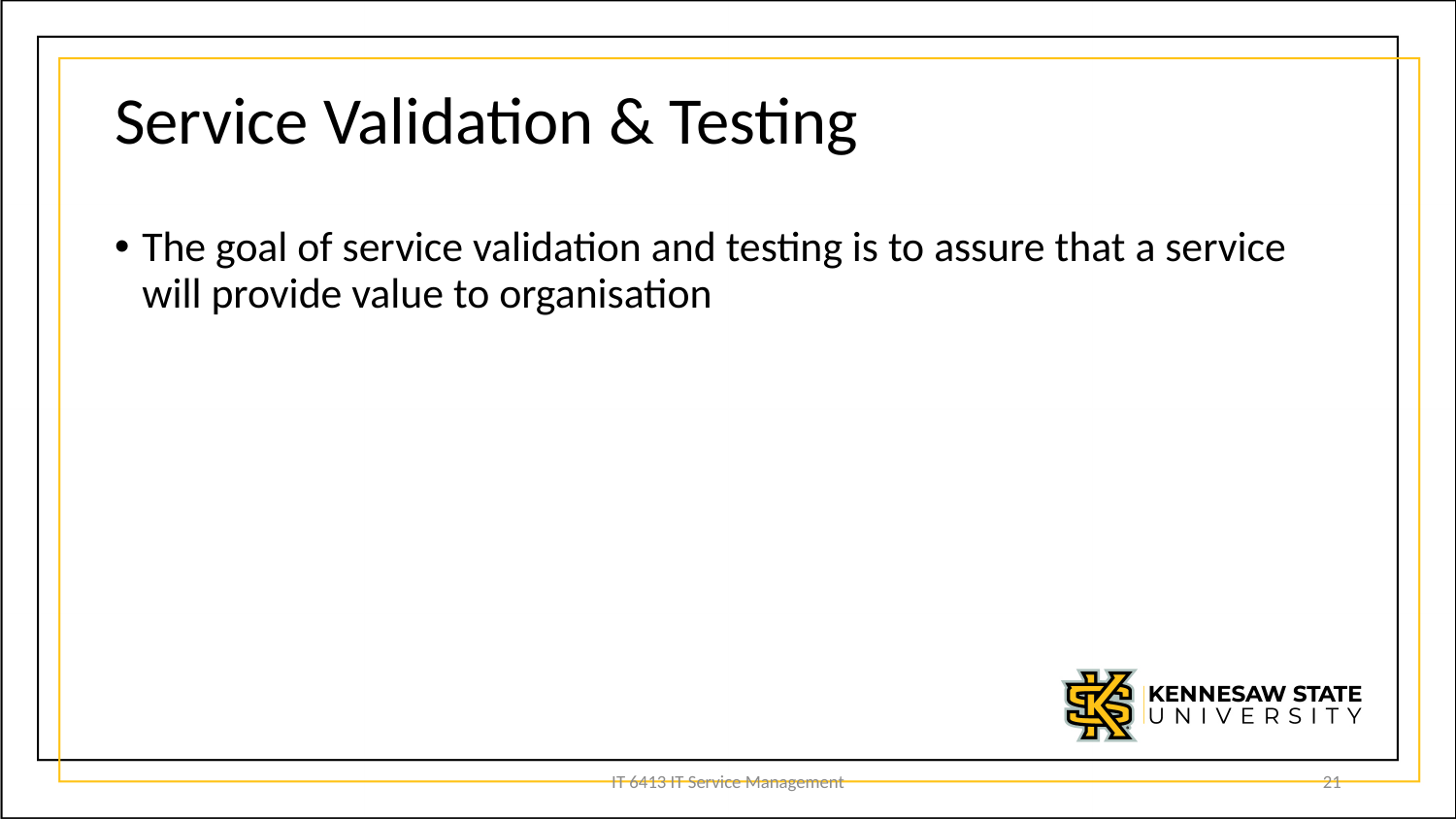

# Service Validation & Testing
The goal of service validation and testing is to assure that a service will provide value to organisation
IT 6413 IT Service Management
21